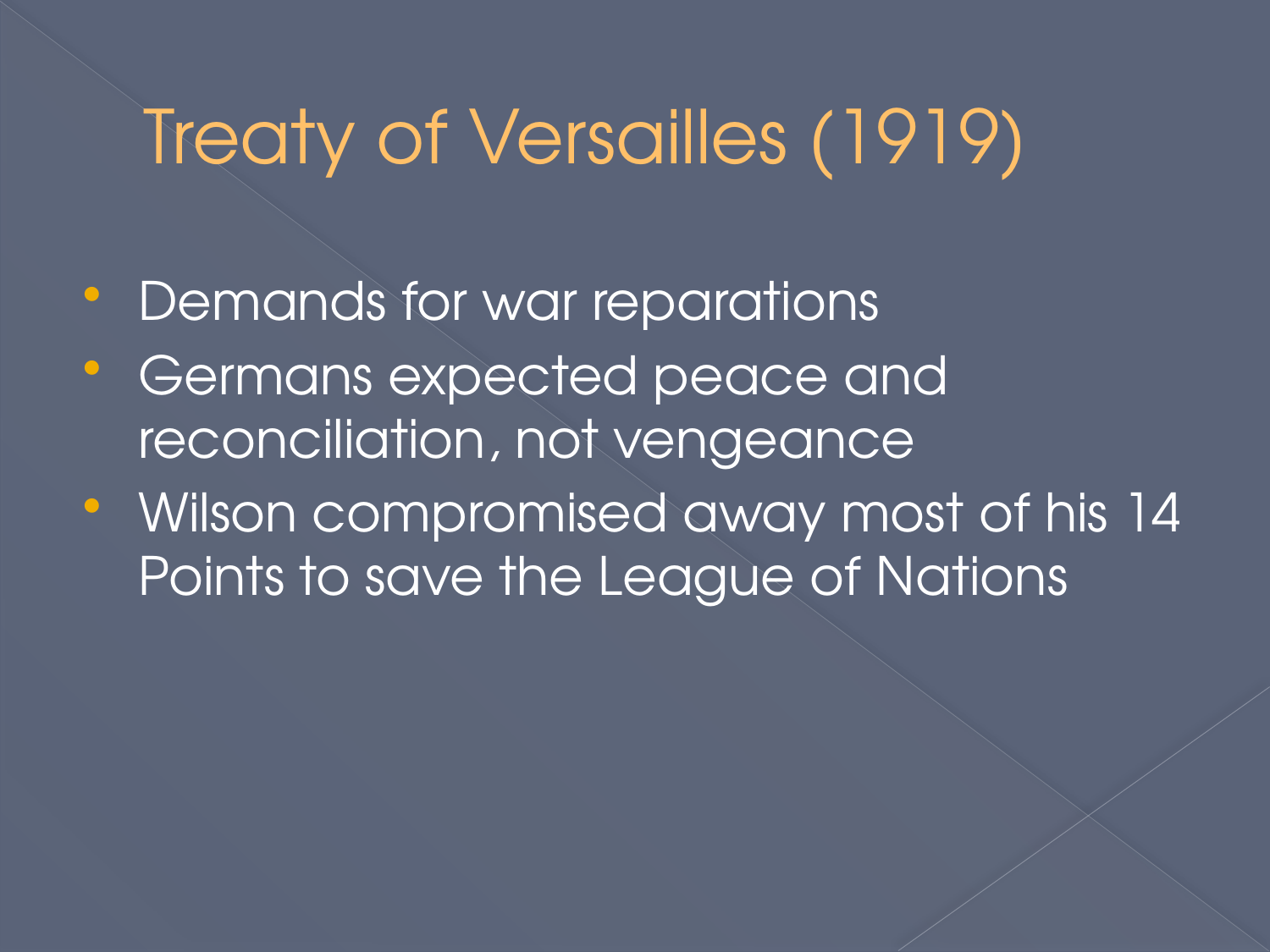

# Treaty of Versailles (1919)
Demands for war reparations
Germans expected peace and reconciliation, not vengeance
Wilson compromised away most of his 14 Points to save the League of Nations